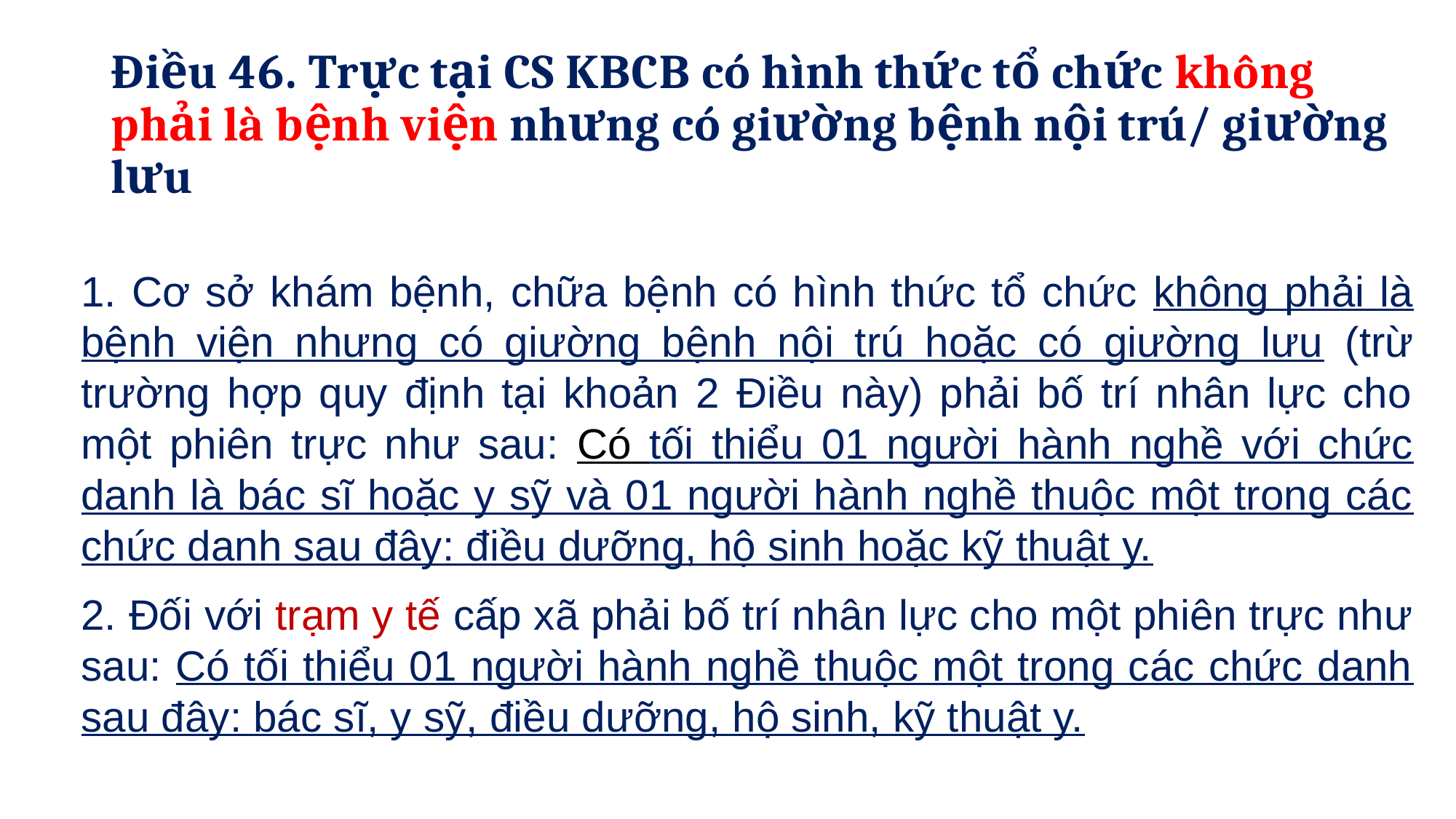

# Điều 46. Trực tại CS KBCB có hình thức tổ chức không phải là bệnh viện nhưng có giường bệnh nội trú/ giường lưu
1. Cơ sở khám bệnh, chữa bệnh có hình thức tổ chức không phải là bệnh viện nhưng có giường bệnh nội trú hoặc có giường lưu (trừ trường hợp quy định tại khoản 2 Điều này) phải bố trí nhân lực cho một phiên trực như sau: Có tối thiểu 01 người hành nghề với chức danh là bác sĩ hoặc y sỹ và 01 người hành nghề thuộc một trong các chức danh sau đây: điều dưỡng, hộ sinh hoặc kỹ thuật y.
2. Đối với trạm y tế cấp xã phải bố trí nhân lực cho một phiên trực như sau: Có tối thiểu 01 người hành nghề thuộc một trong các chức danh sau đây: bác sĩ, y sỹ, điều dưỡng, hộ sinh, kỹ thuật y.